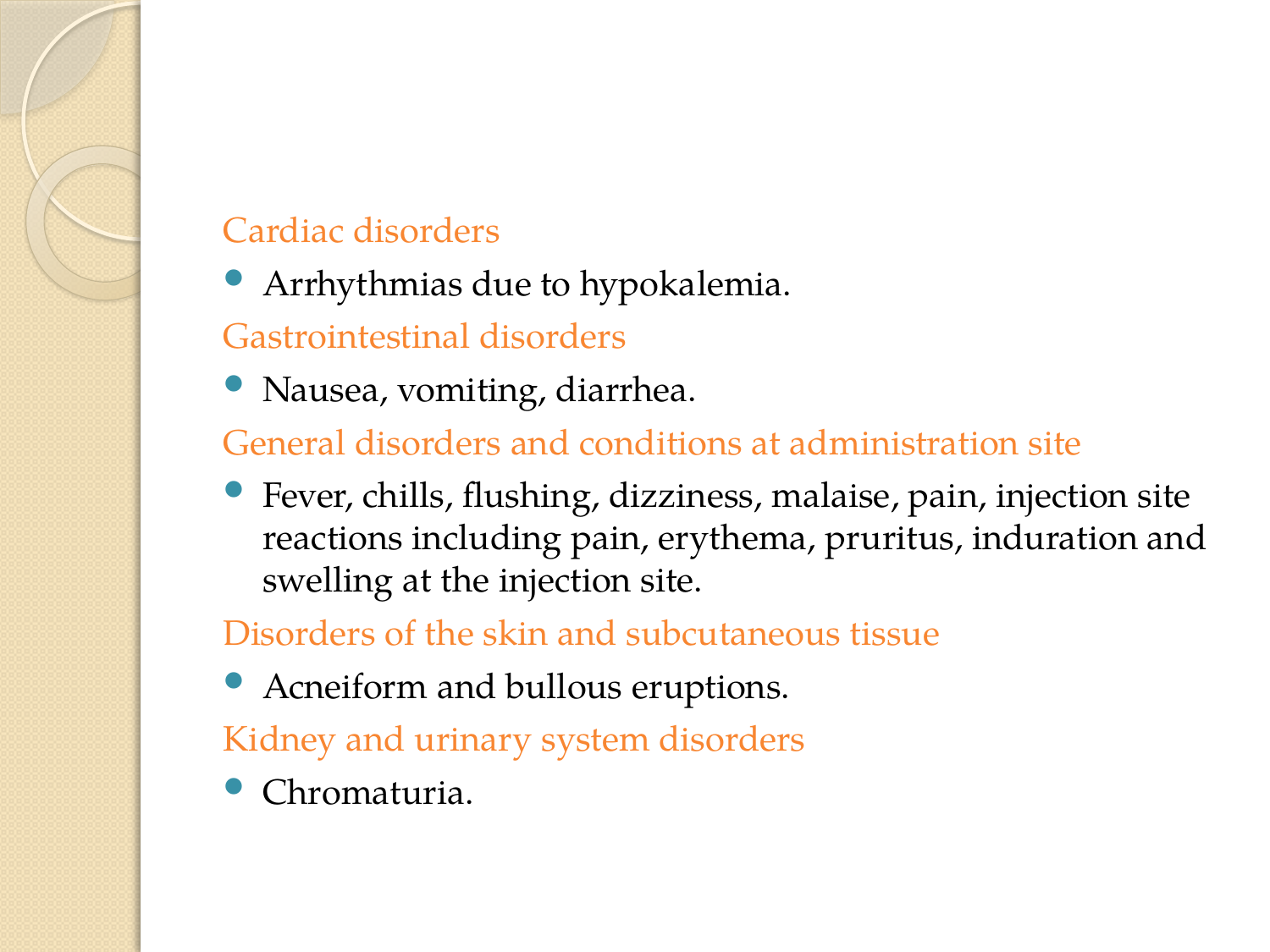

#
Cardiac disorders
Arrhythmias due to hypokalemia.
Gastrointestinal disorders
Nausea, vomiting, diarrhea.
General disorders and conditions at administration site
Fever, chills, flushing, dizziness, malaise, pain, injection site reactions including pain, erythema, pruritus, induration and swelling at the injection site.
Disorders of the skin and subcutaneous tissue
Acneiform and bullous eruptions.
Kidney and urinary system disorders
Chromaturia.